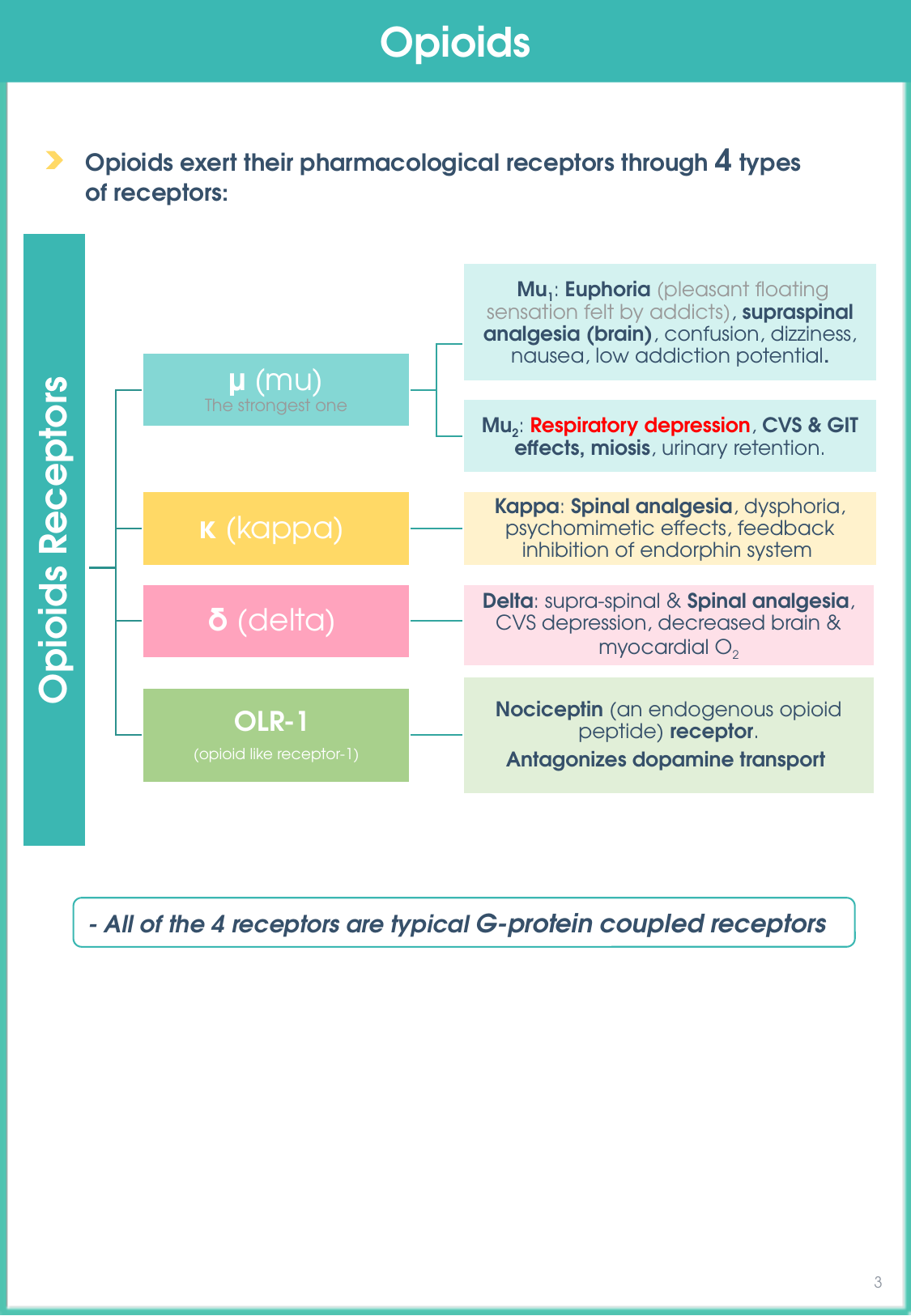

Opioids
Opioids exert their pharmacological receptors through 4 types of receptors:

 Mu1: Euphoria (pleasant floating sensation felt by addicts), supraspinal analgesia (brain), confusion, dizziness, nausea, low addiction potential.

μ (mu)
The strongest one

Mu2: Respiratory depression, CVS & GIT effects, miosis, urinary retention.

Kappa: Spinal analgesia, dysphoria, psychomimetic effects, feedback inhibition of endorphin system

κ (kappa)
Opioids Receptors

δ (delta)
Delta: supra-spinal & Spinal analgesia, CVS depression, decreased brain & myocardial O2

Nociceptin (an endogenous opioid peptide) receptor.
Antagonizes dopamine transport

OLR-1
(opioid like receptor-1)

- All of the 4 receptors are typical G-protein coupled receptors
3